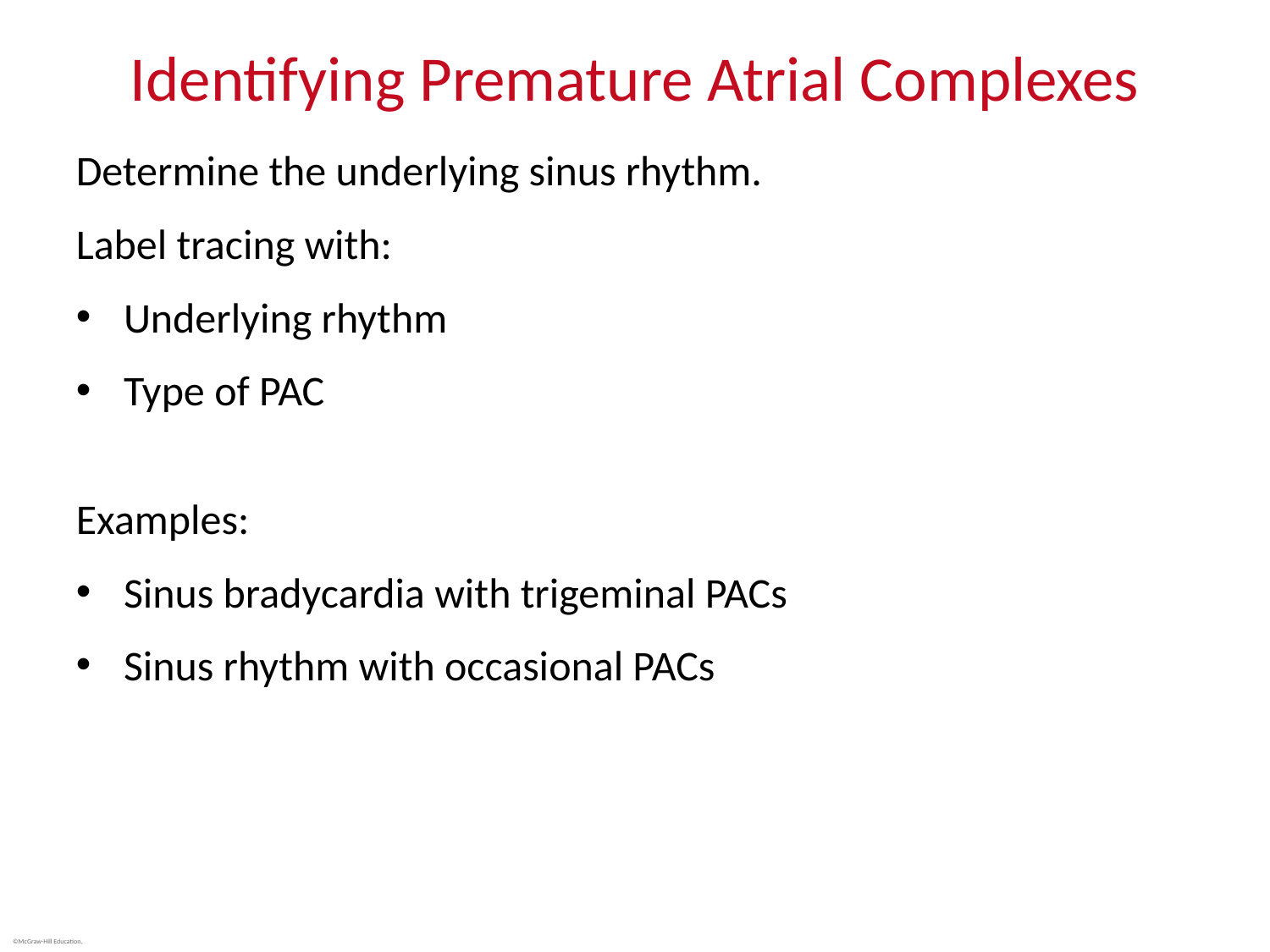

# Identifying Premature Atrial Complexes
Determine the underlying sinus rhythm.
Label tracing with:
Underlying rhythm
Type of PAC
Examples:
Sinus bradycardia with trigeminal PACs
Sinus rhythm with occasional PACs